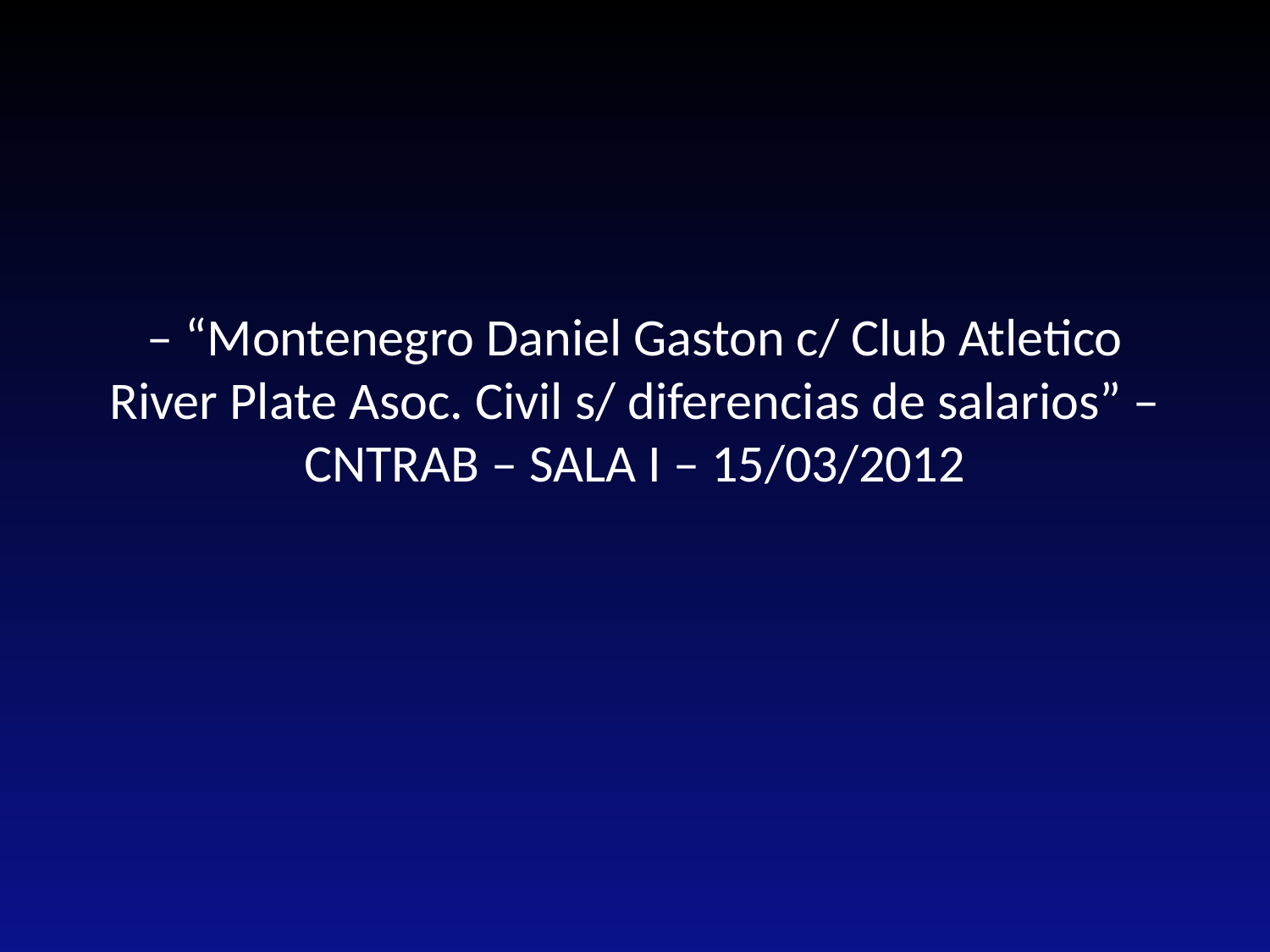

# – “Montenegro Daniel Gaston c/ Club Atletico River Plate Asoc. Civil s/ diferencias de salarios” – CNTRAB – SALA I – 15/03/2012